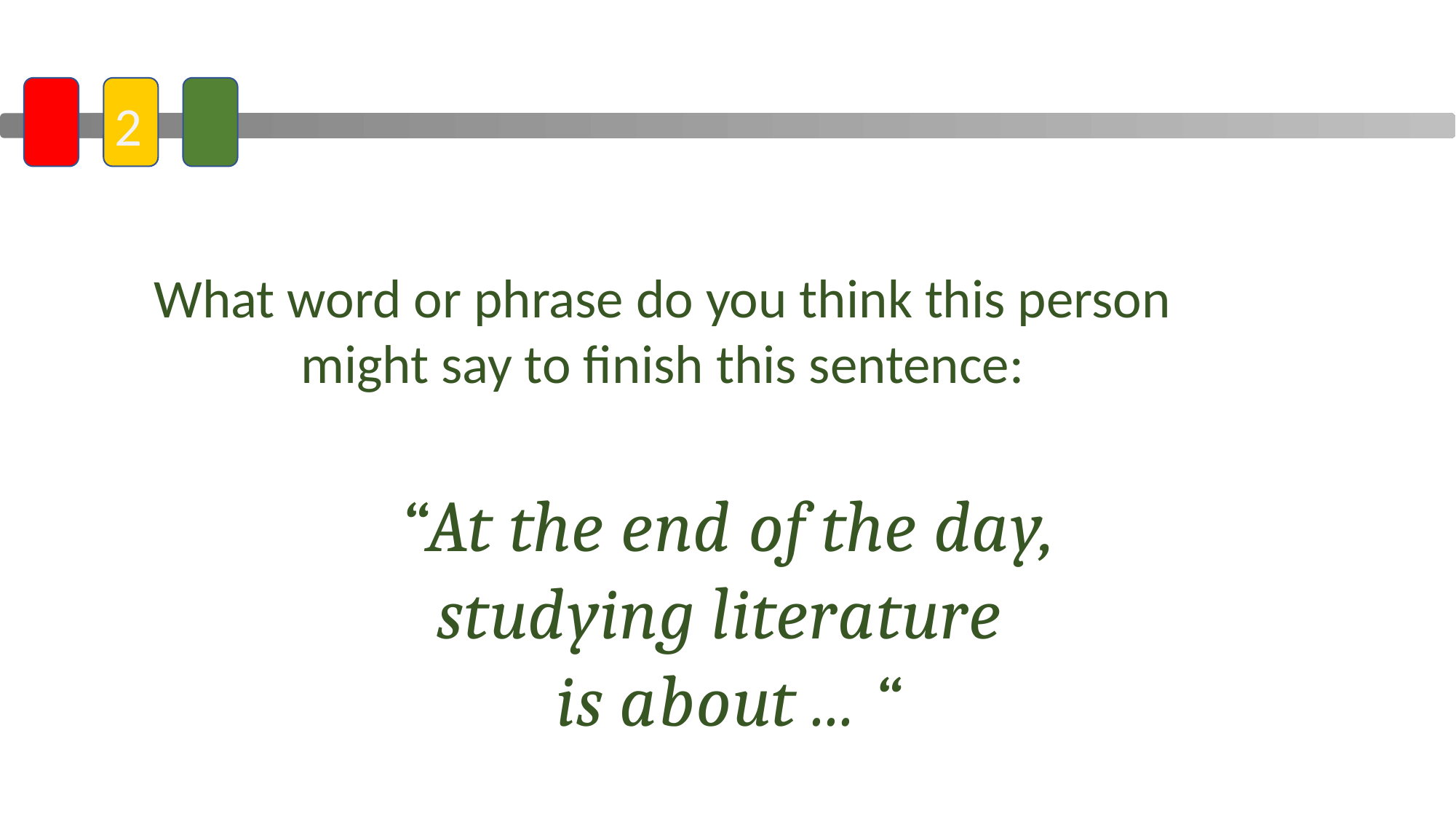

2

What word or phrase do you think this person might say to finish this sentence:
“At the end of the day, studying literature
is about ... “